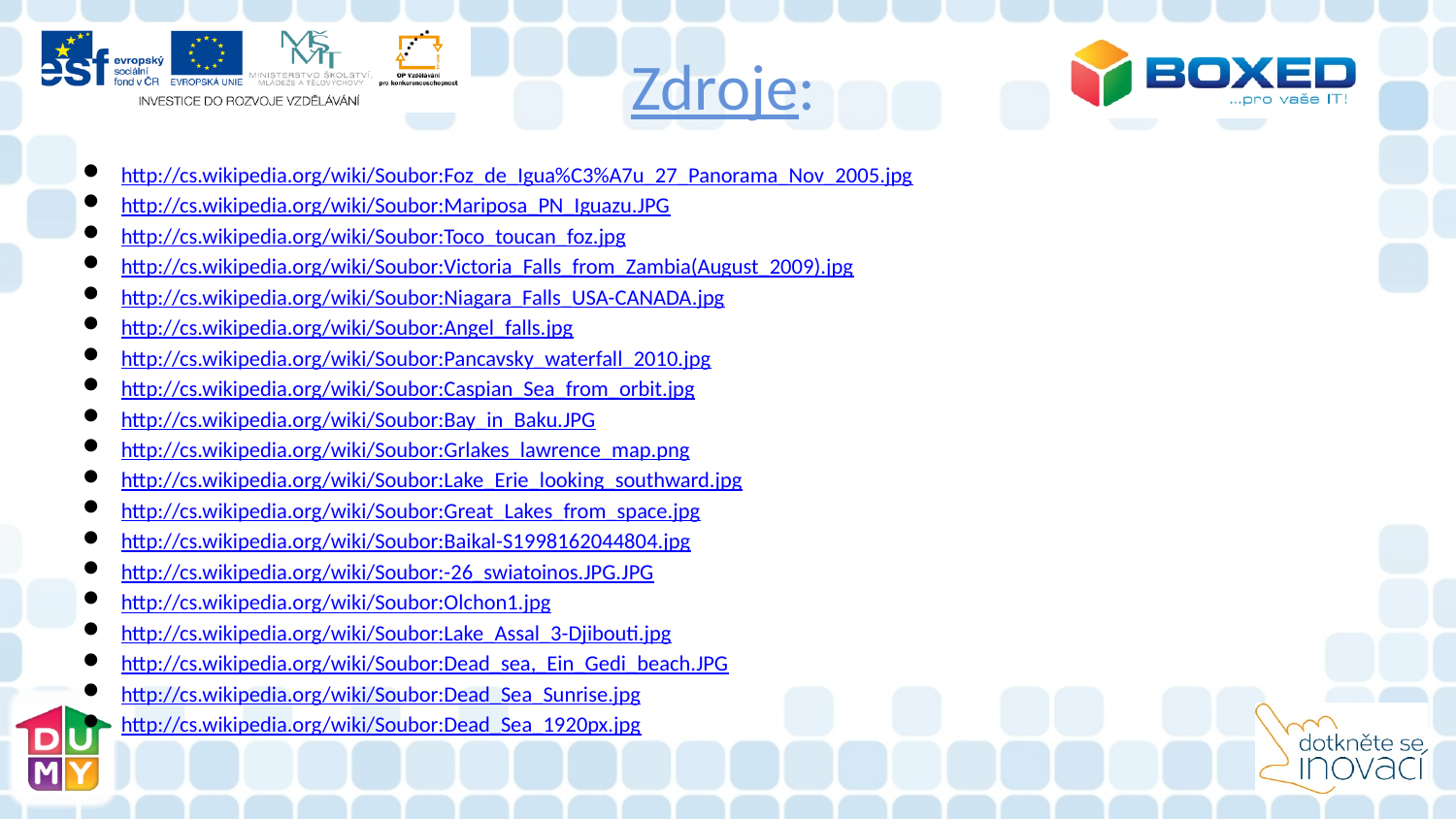

# Zdroje:
http://cs.wikipedia.org/wiki/Soubor:Foz_de_Igua%C3%A7u_27_Panorama_Nov_2005.jpg
http://cs.wikipedia.org/wiki/Soubor:Mariposa_PN_Iguazu.JPG
http://cs.wikipedia.org/wiki/Soubor:Toco_toucan_foz.jpg
http://cs.wikipedia.org/wiki/Soubor:Victoria_Falls_from_Zambia(August_2009).jpg
http://cs.wikipedia.org/wiki/Soubor:Niagara_Falls_USA-CANADA.jpg
http://cs.wikipedia.org/wiki/Soubor:Angel_falls.jpg
http://cs.wikipedia.org/wiki/Soubor:Pancavsky_waterfall_2010.jpg
http://cs.wikipedia.org/wiki/Soubor:Caspian_Sea_from_orbit.jpg
http://cs.wikipedia.org/wiki/Soubor:Bay_in_Baku.JPG
http://cs.wikipedia.org/wiki/Soubor:Grlakes_lawrence_map.png
http://cs.wikipedia.org/wiki/Soubor:Lake_Erie_looking_southward.jpg
http://cs.wikipedia.org/wiki/Soubor:Great_Lakes_from_space.jpg
http://cs.wikipedia.org/wiki/Soubor:Baikal-S1998162044804.jpg
http://cs.wikipedia.org/wiki/Soubor:-26_swiatoinos.JPG.JPG
http://cs.wikipedia.org/wiki/Soubor:Olchon1.jpg
http://cs.wikipedia.org/wiki/Soubor:Lake_Assal_3-Djibouti.jpg
http://cs.wikipedia.org/wiki/Soubor:Dead_sea,_Ein_Gedi_beach.JPG
http://cs.wikipedia.org/wiki/Soubor:Dead_Sea_Sunrise.jpg
http://cs.wikipedia.org/wiki/Soubor:Dead_Sea_1920px.jpg